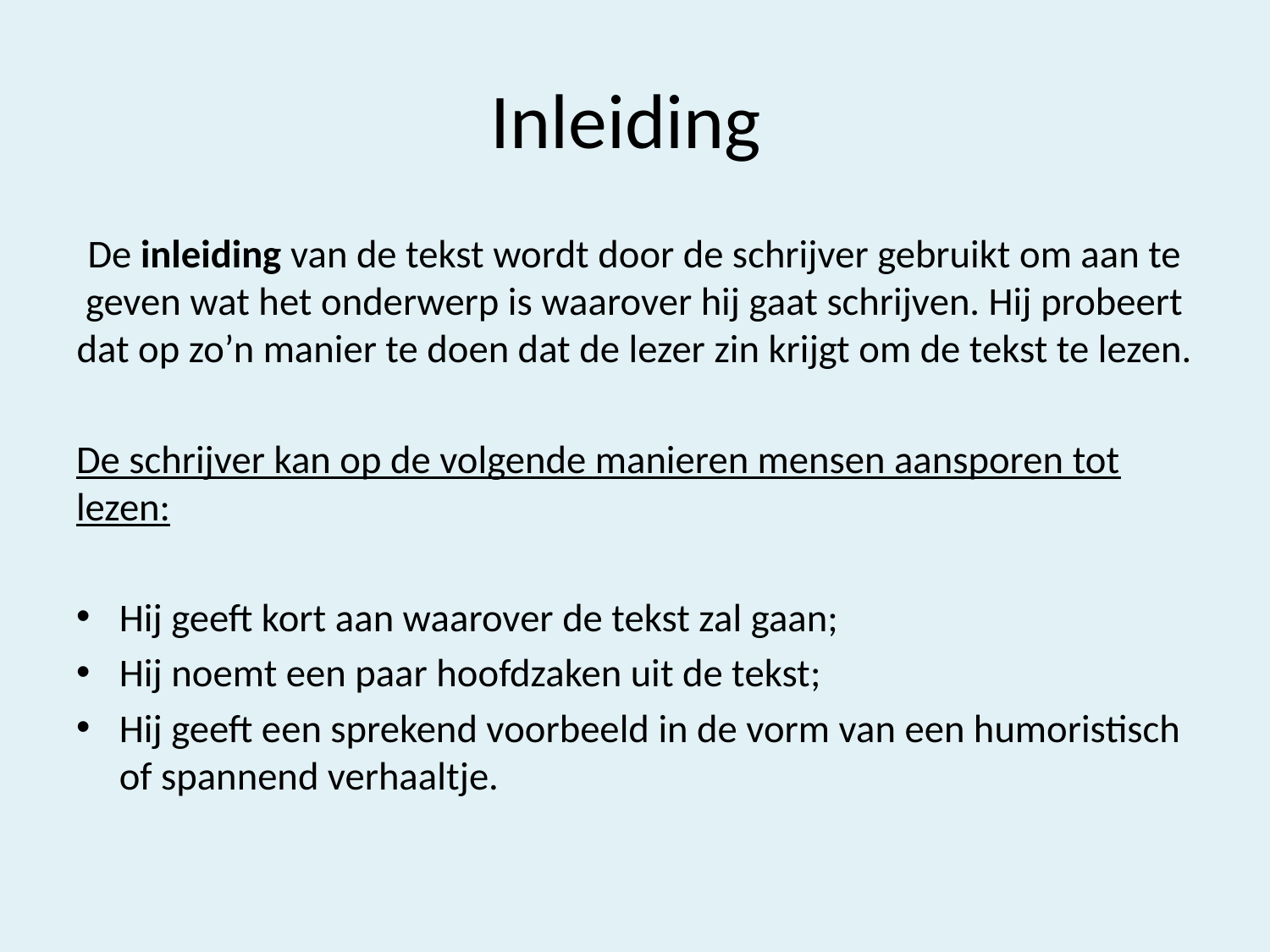

# Inleiding
De inleiding van de tekst wordt door de schrijver gebruikt om aan te geven wat het onderwerp is waarover hij gaat schrijven. Hij probeert dat op zo’n manier te doen dat de lezer zin krijgt om de tekst te lezen.

De schrijver kan op de volgende manieren mensen aansporen tot lezen:

Hij geeft kort aan waarover de tekst zal gaan;
Hij noemt een paar hoofdzaken uit de tekst;
Hij geeft een sprekend voorbeeld in de vorm van een humoristisch of spannend verhaaltje.